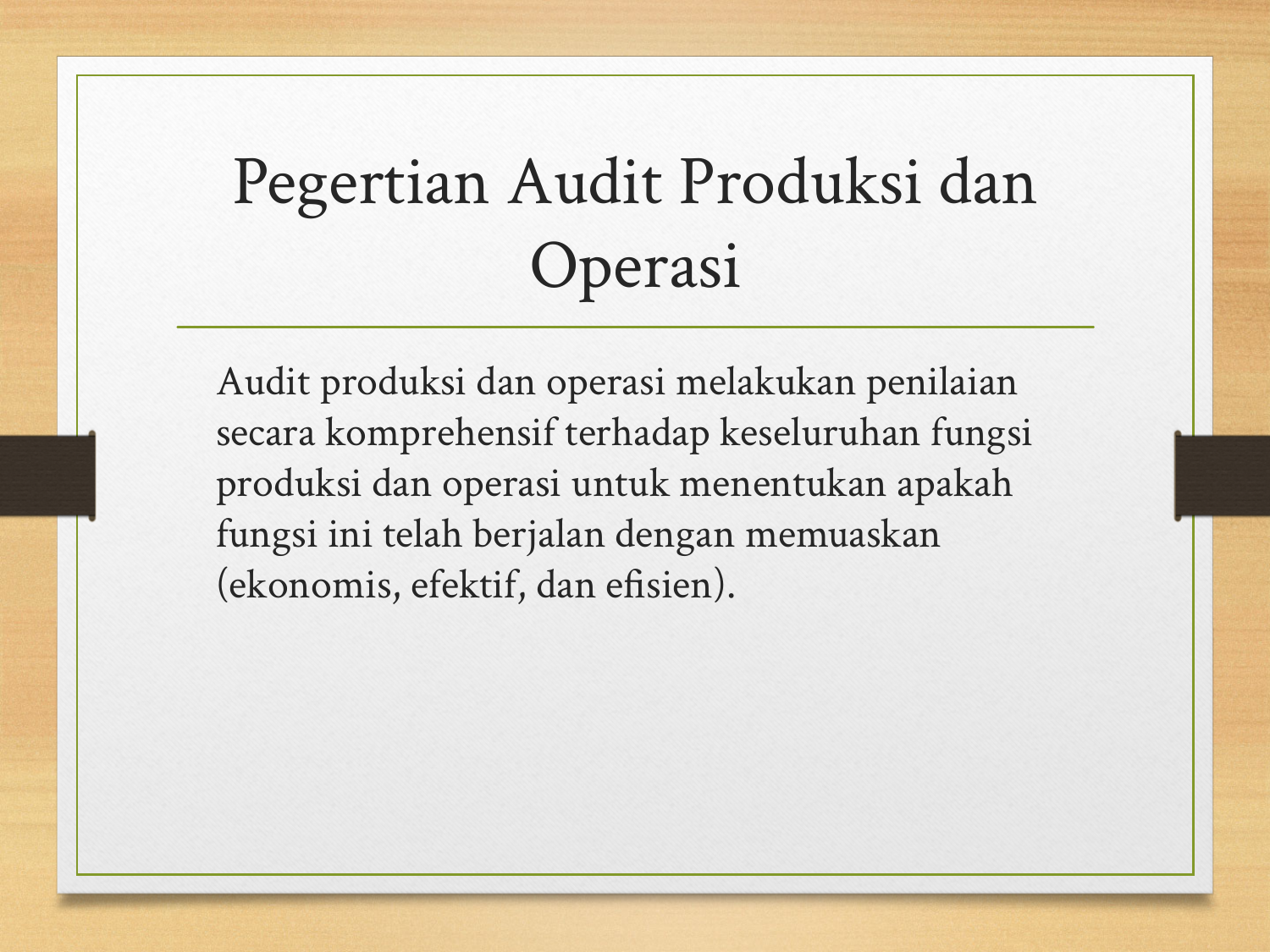

# Pegertian Audit Produksi dan Operasi
	Audit produksi dan operasi melakukan penilaian secara komprehensif terhadap keseluruhan fungsi produksi dan operasi untuk menentukan apakah fungsi ini telah berjalan dengan memuaskan (ekonomis, efektif, dan efisien).